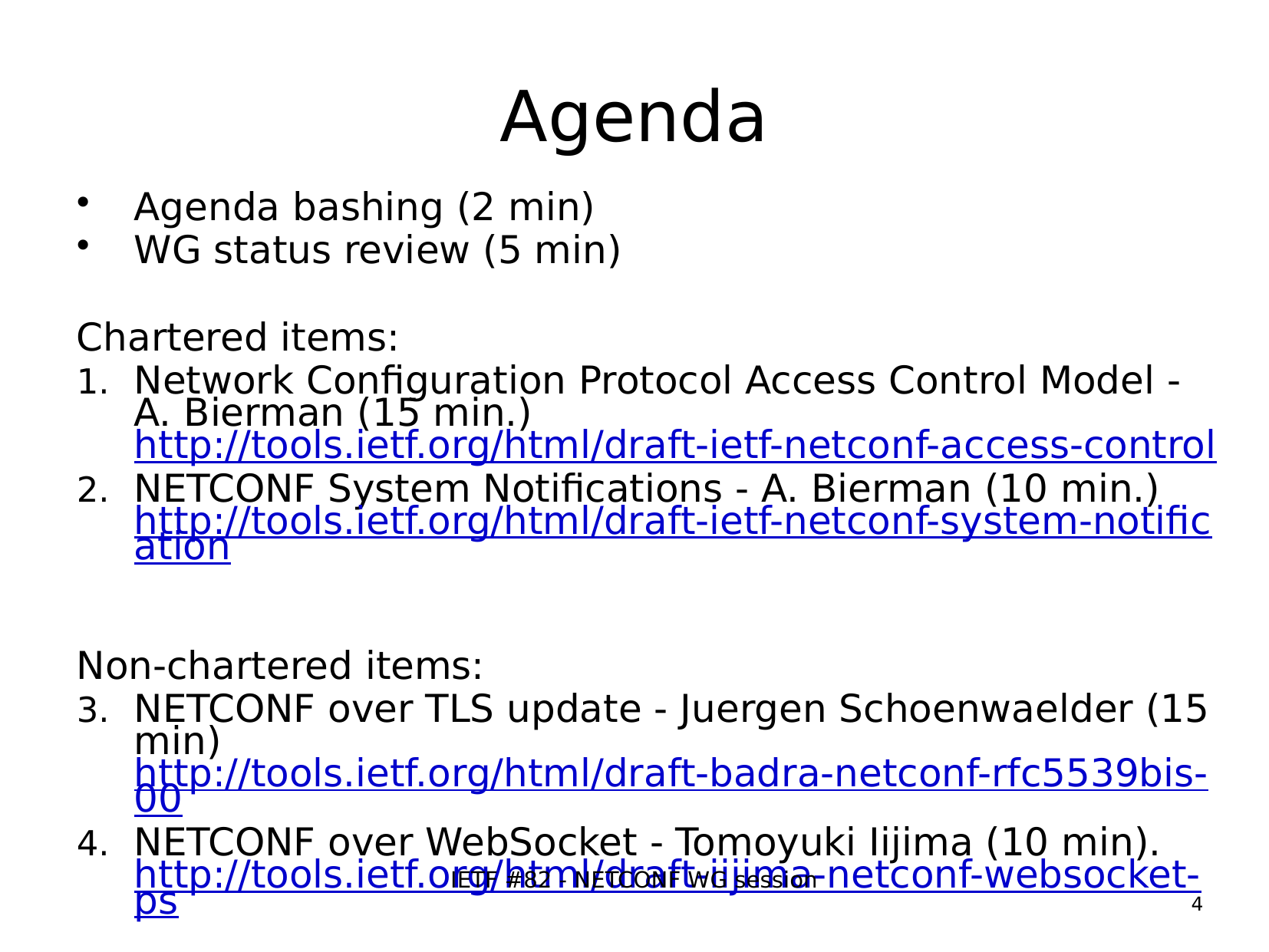

# Agenda
Agenda bashing (2 min)
WG status review (5 min)

Chartered items:
Network Configuration Protocol Access Control Model - A. Bierman (15 min.)
http://tools.ietf.org/html/draft-ietf-netconf-access-control
NETCONF System Notifications - A. Bierman (10 min.)
http://tools.ietf.org/html/draft-ietf-netconf-system-notification

Non-chartered items:
NETCONF over TLS update - Juergen Schoenwaelder (15 min) http://tools.ietf.org/html/draft-badra-netconf-rfc5539bis-00
NETCONF over WebSocket - Tomoyuki Iijima (10 min). http://tools.ietf.org/html/draft-iijima-netconf-websocket-ps

Open mike
IETF #82 - NETCONF WG session
4